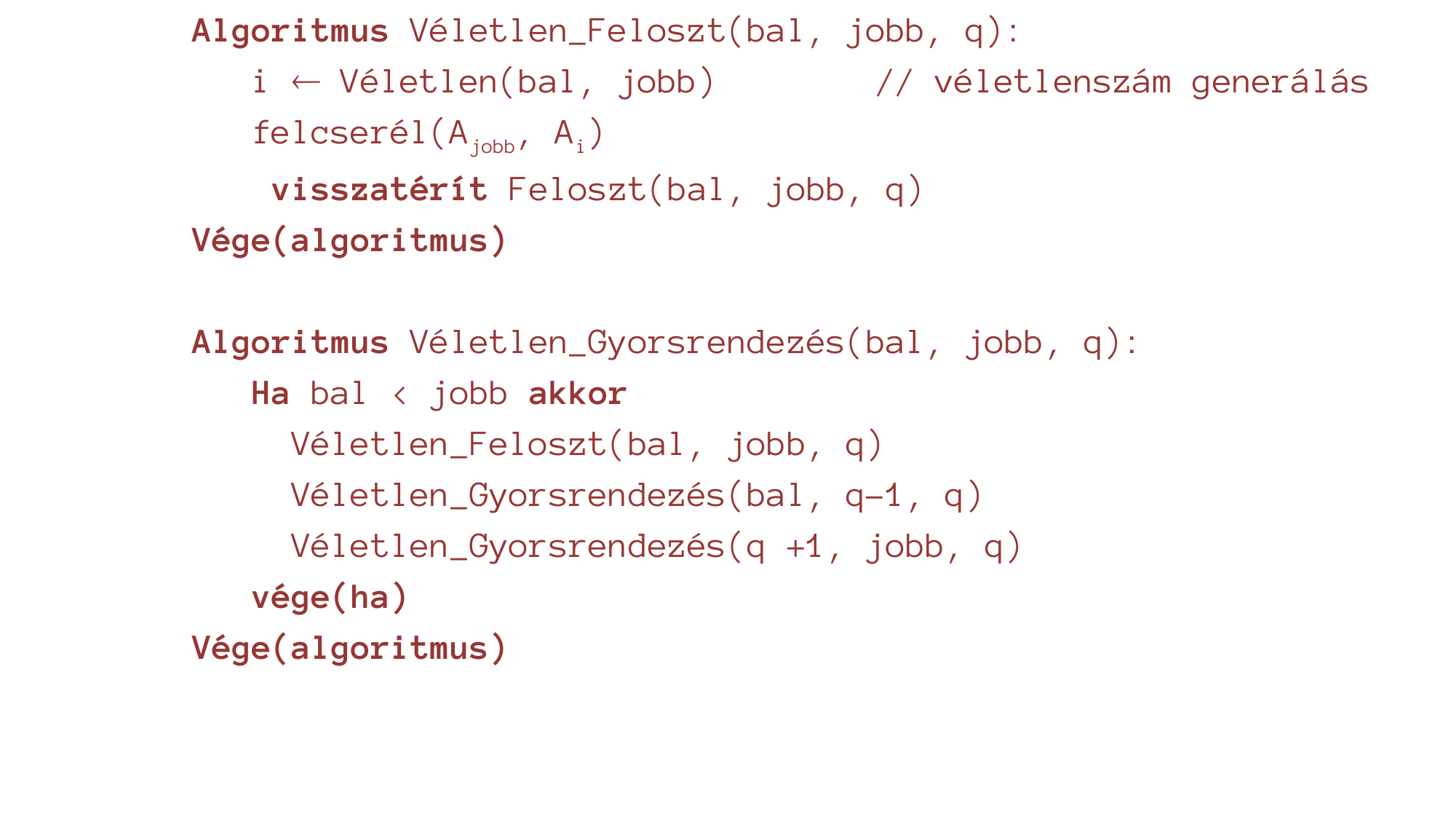

Algoritmus Véletlen_Feloszt(bal, jobb, q):
   i ← Véletlen(bal, jobb)        // véletlenszám generálás
   felcserél(Ajobb, Ai)
    visszatérít Feloszt(bal, jobb, q)
Vége(algoritmus)

Algoritmus Véletlen_Gyorsrendezés(bal, jobb, q):
   Ha bal < jobb akkor
     Véletlen_Feloszt(bal, jobb, q)
     Véletlen_Gyorsrendezés(bal, q-1, q)
     Véletlen_Gyorsrendezés(q +1, jobb, q)
   vége(ha)
Vége(algoritmus)